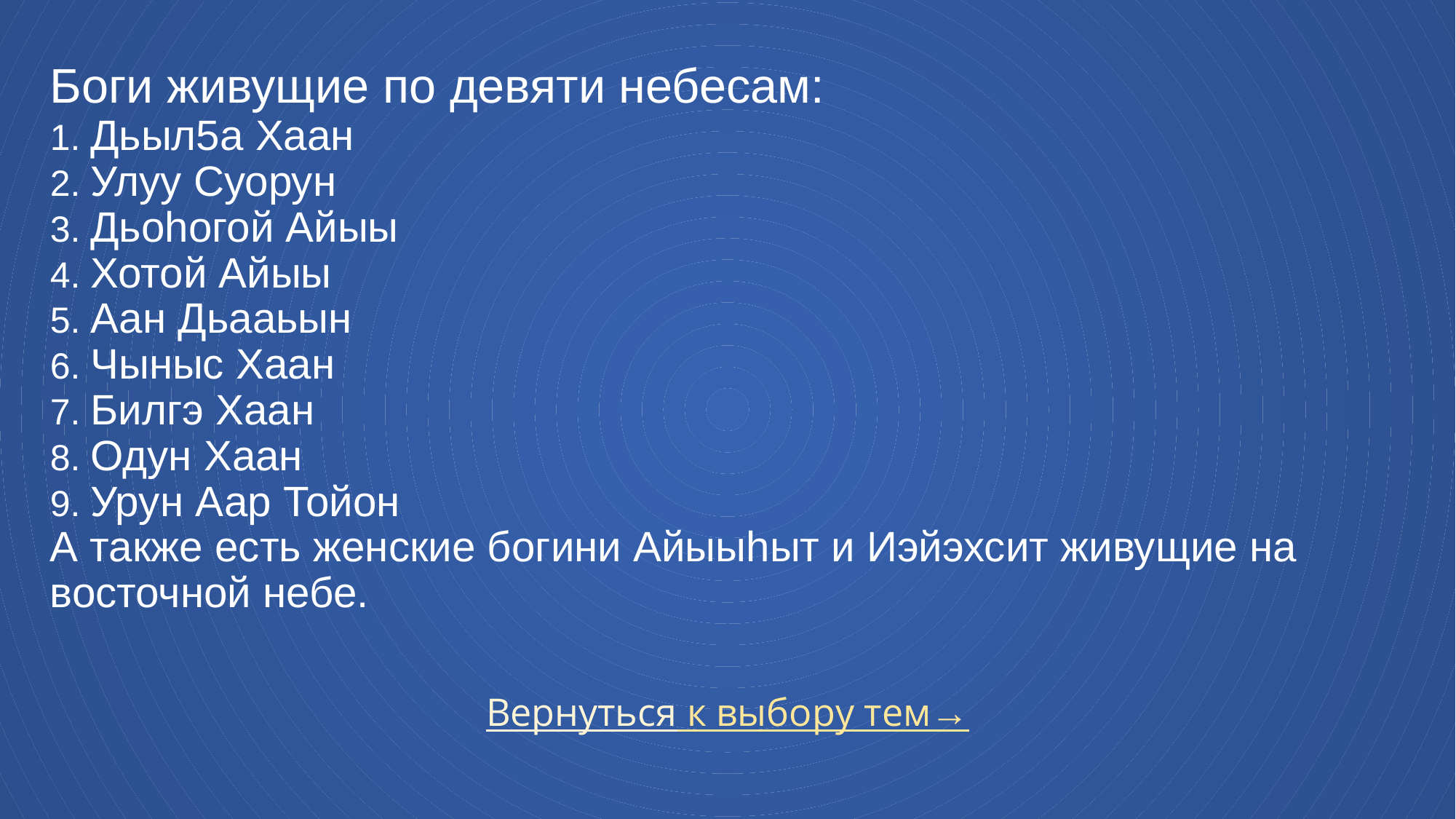

# Боги живущие по девяти небесам: 1. Дьыл5а Хаан 2. Улуу Суорун 3. Дьоhогой Айыы 4. Хотой Айыы 5. Аан Дьааьын 6. Чыныс Хаан 7. Билгэ Хаан 8. Одун Хаан 9. Урун Аар Тойон А также есть женские богини Айыыhыт и Иэйэхсит живущие на восточной небе.
Вернуться к выбору тем→